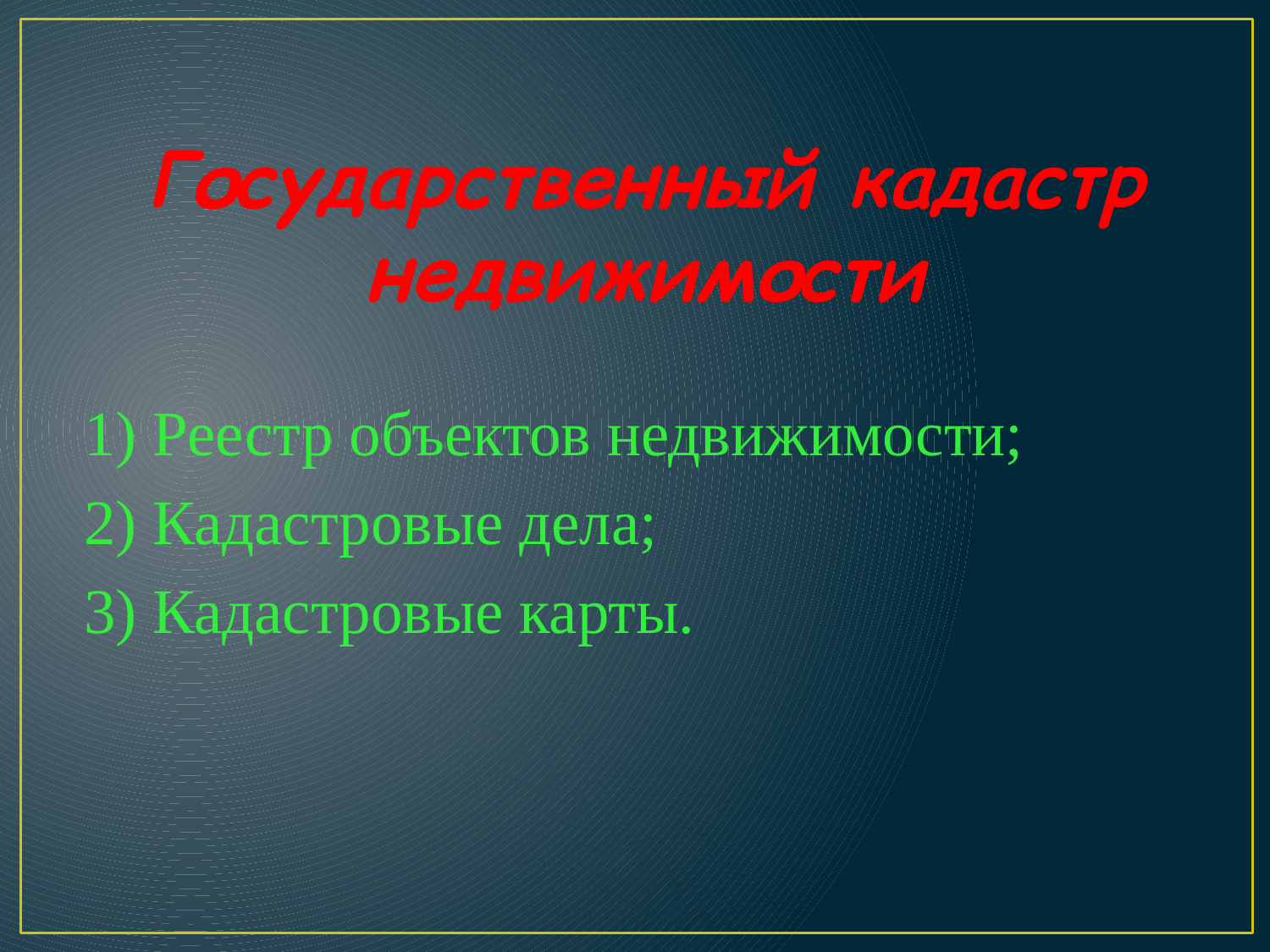

# Государственный кадастр недвижимости
1) Реестр объектов недвижимости;
2) Кадастровые дела;
3) Кадастровые карты.